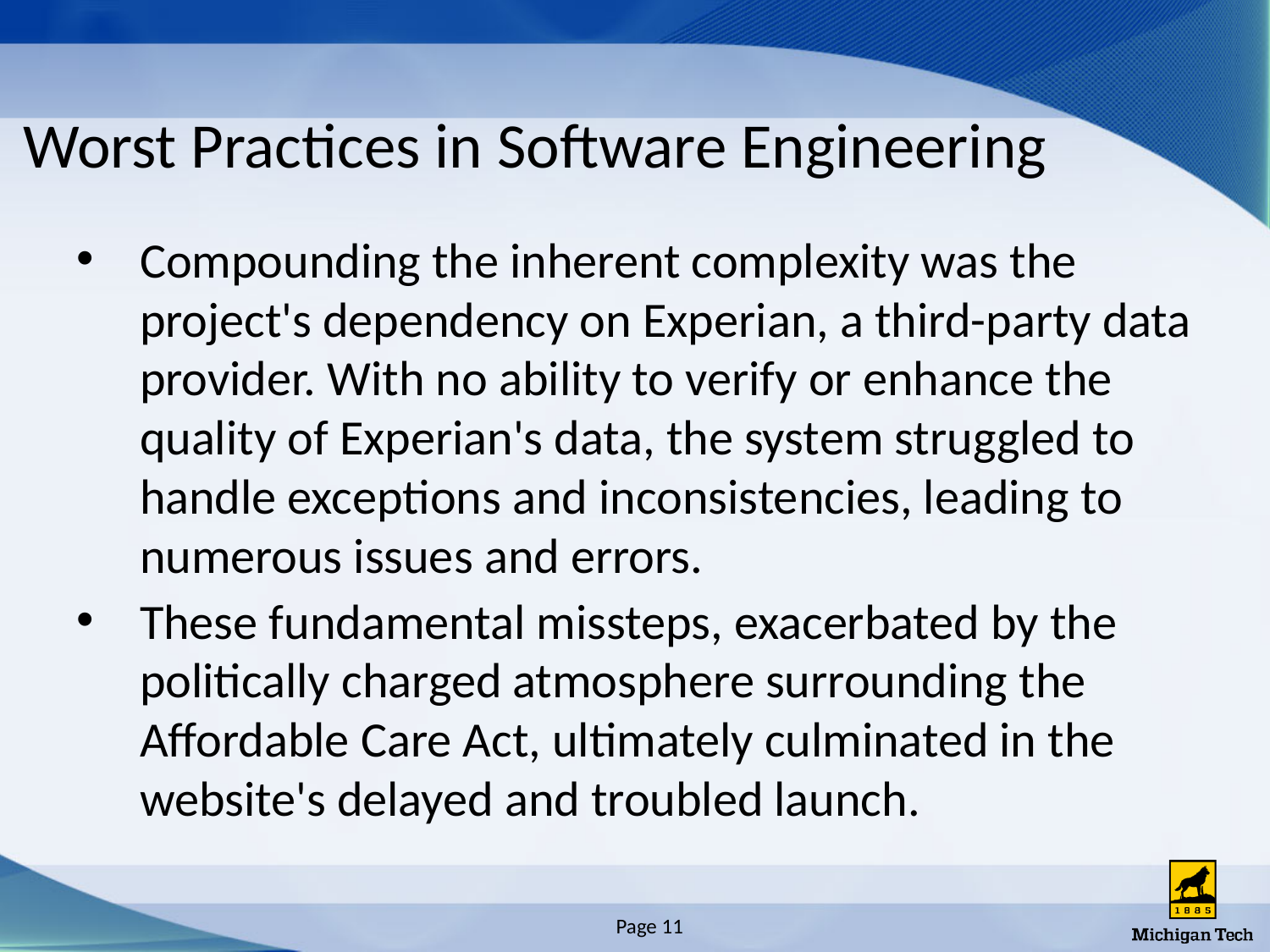

# Worst Practices in Software Engineering
Compounding the inherent complexity was the project's dependency on Experian, a third-party data provider. With no ability to verify or enhance the quality of Experian's data, the system struggled to handle exceptions and inconsistencies, leading to numerous issues and errors.
These fundamental missteps, exacerbated by the politically charged atmosphere surrounding the Affordable Care Act, ultimately culminated in the website's delayed and troubled launch.